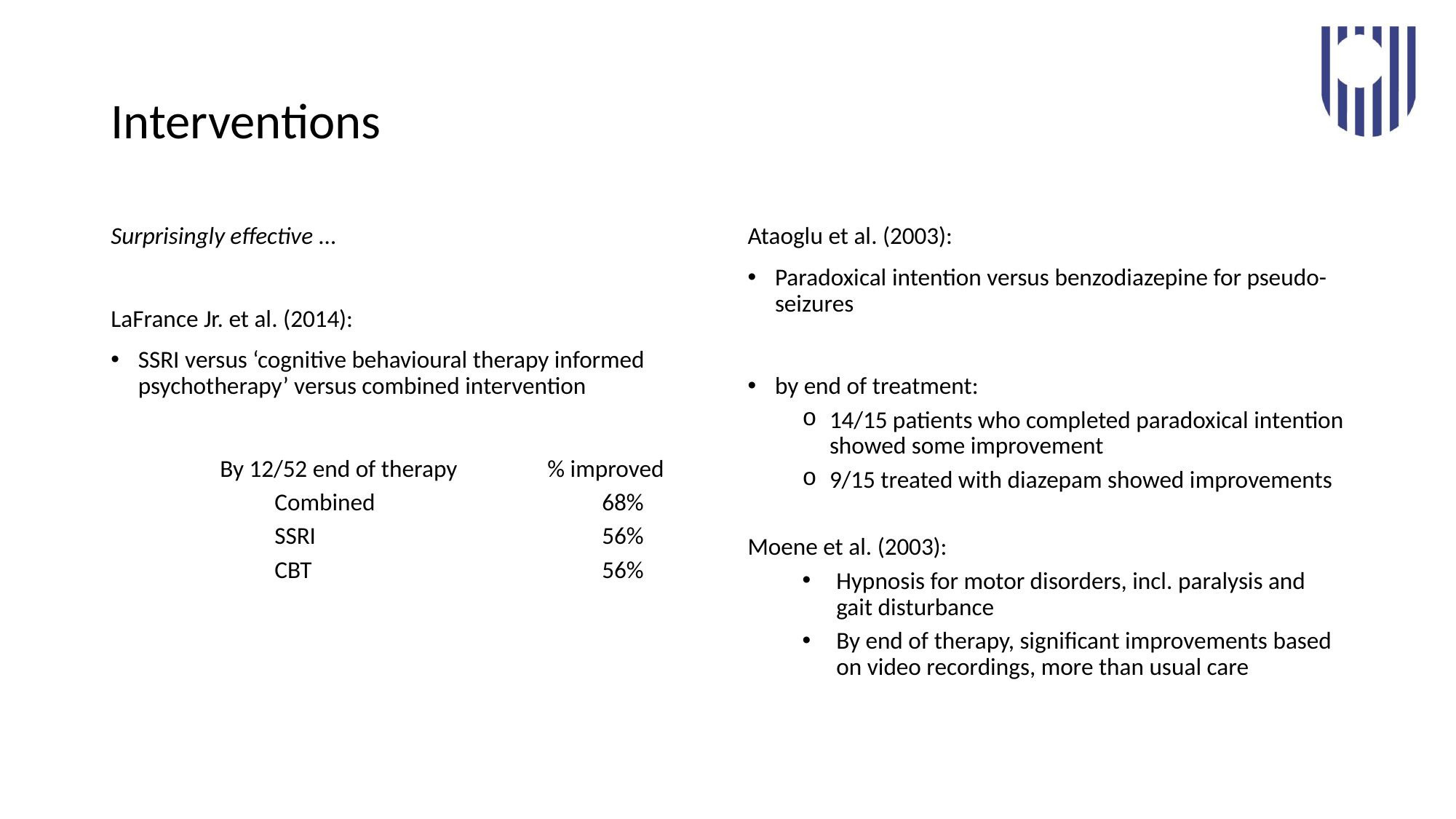

# Interventions
Surprisingly effective …

LaFrance Jr. et al. (2014):
SSRI versus ‘cognitive behavioural therapy informed psychotherapy’ versus combined intervention

	By 12/52 end of therapy	% improved
	Combined			68%
	SSRI			56%
	CBT			56%
Ataoglu et al. (2003):
Paradoxical intention versus benzodiazepine for pseudo-seizures

by end of treatment:
14/15 patients who completed paradoxical intention showed some improvement
9/15 treated with diazepam showed improvements

Moene et al. (2003):
Hypnosis for motor disorders, incl. paralysis and gait disturbance
By end of therapy, significant improvements based on video recordings, more than usual care